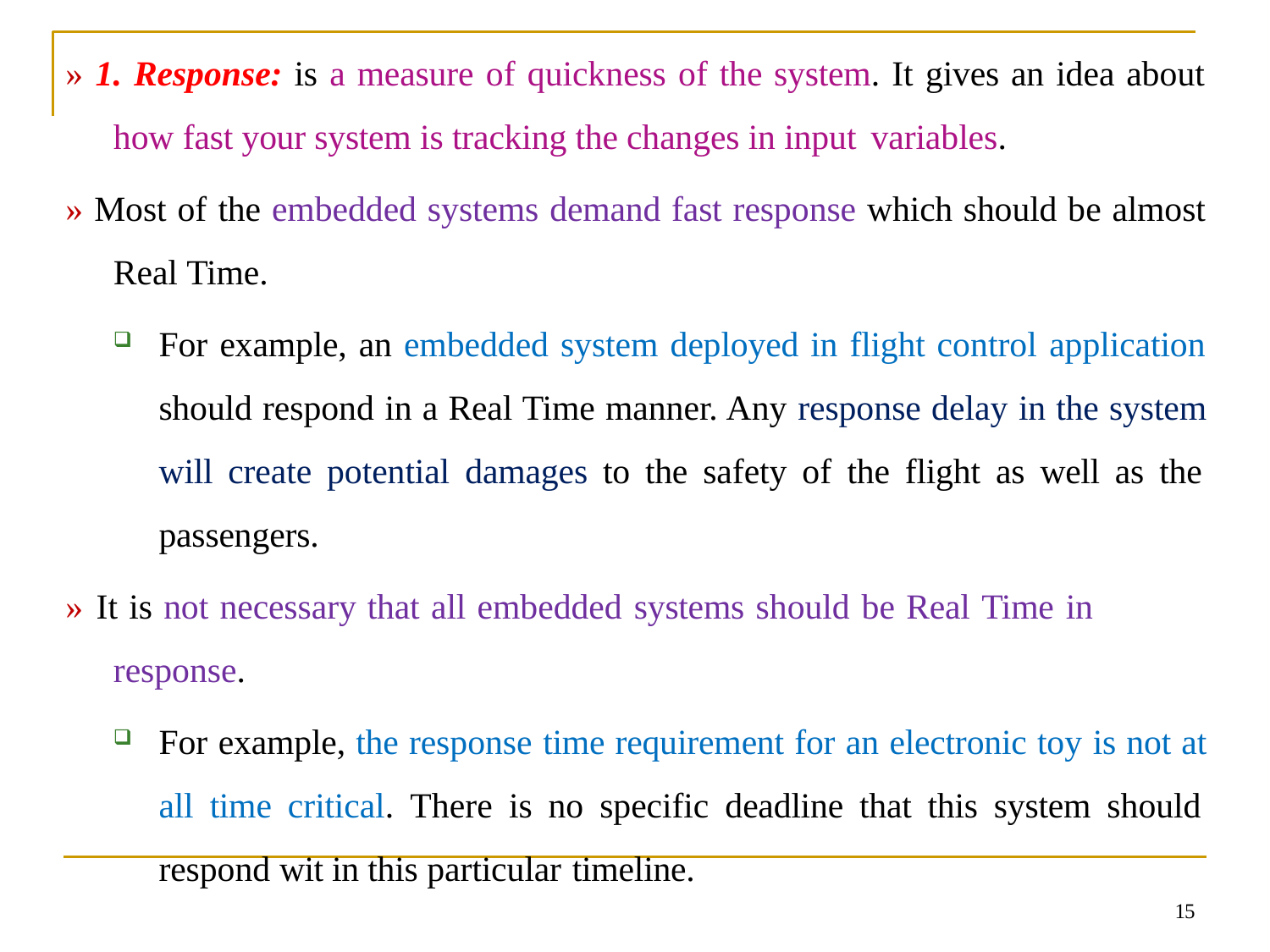

» 1. Response: is a measure of quickness of the system. It gives an idea about  how fast your system is tracking the changes in input variables.
» Most of the embedded systems demand fast response which should be almost  Real Time.
For example, an embedded system deployed in flight control application  should respond in a Real Time manner. Any response delay in the system  will create potential damages to the safety of the flight as well as the  passengers.
» It is not necessary that all embedded systems should be Real Time in
response.
For example, the response time requirement for an electronic toy is not at  all time critical. There is no specific deadline that this system should  respond wit in this particular timeline.
15